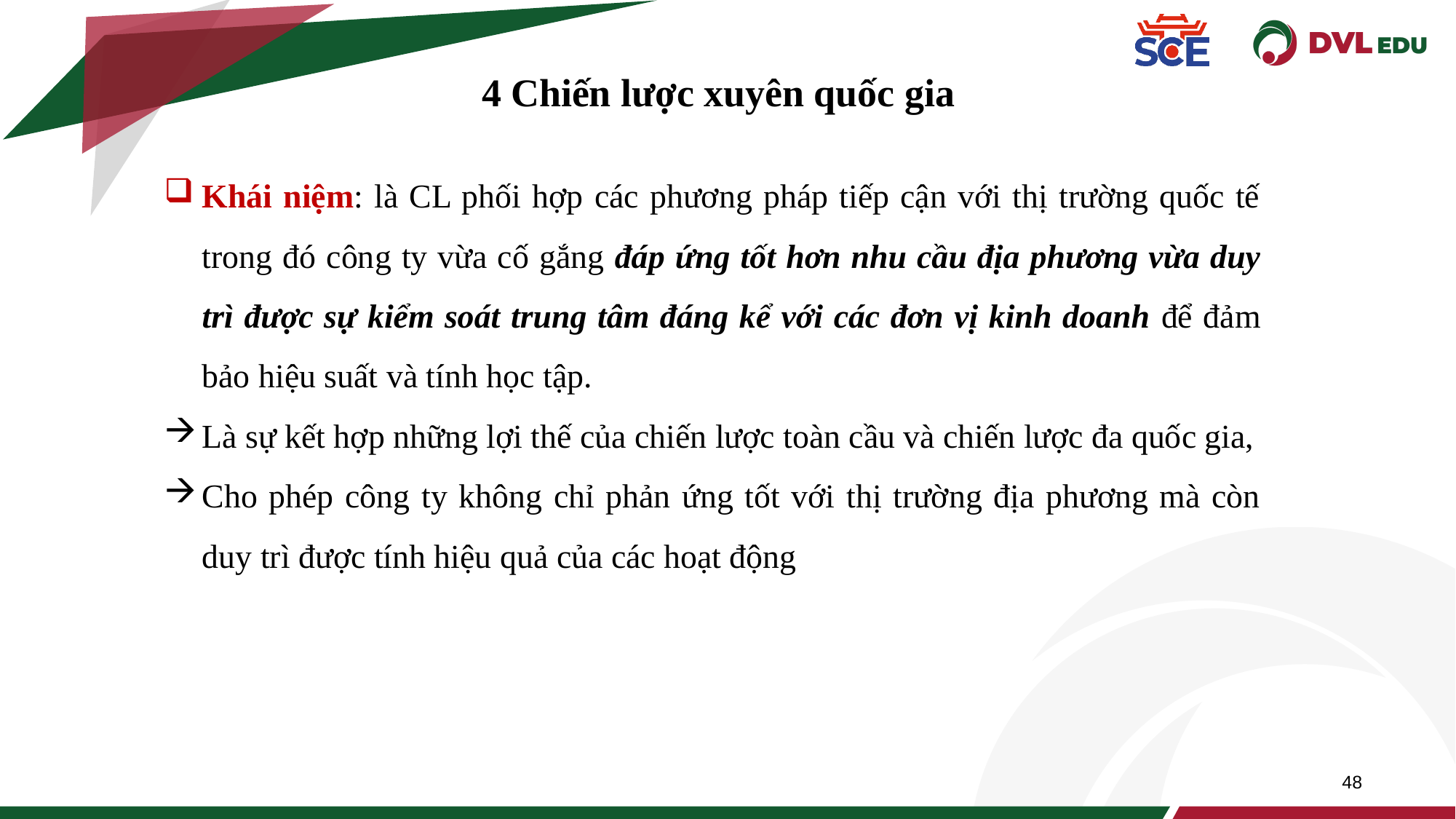

48
4 Chiến lược xuyên quốc gia
Khái niệm: là CL phối hợp các phương pháp tiếp cận với thị trường quốc tế trong đó công ty vừa cố gắng đáp ứng tốt hơn nhu cầu địa phương vừa duy trì được sự kiểm soát trung tâm đáng kể với các đơn vị kinh doanh để đảm bảo hiệu suất và tính học tập.
Là sự kết hợp những lợi thế của chiến lược toàn cầu và chiến lược đa quốc gia,
Cho phép công ty không chỉ phản ứng tốt với thị trường địa phương mà còn duy trì được tính hiệu quả của các hoạt động
48